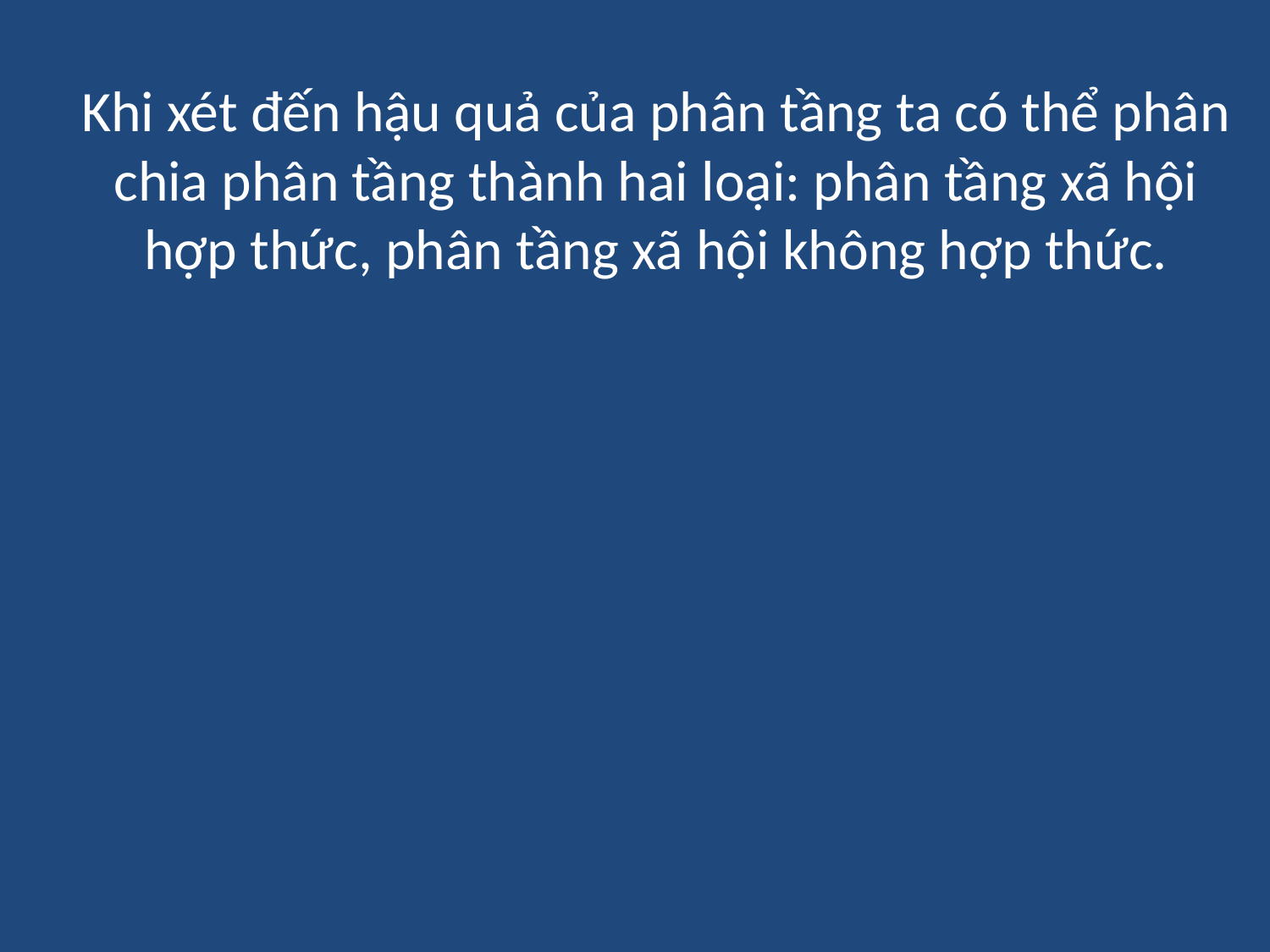

# Khi xét đến hậu quả của phân tầng ta có thể phân chia phân tầng thành hai loại: phân tầng xã hội hợp thức, phân tầng xã hội không hợp thức.